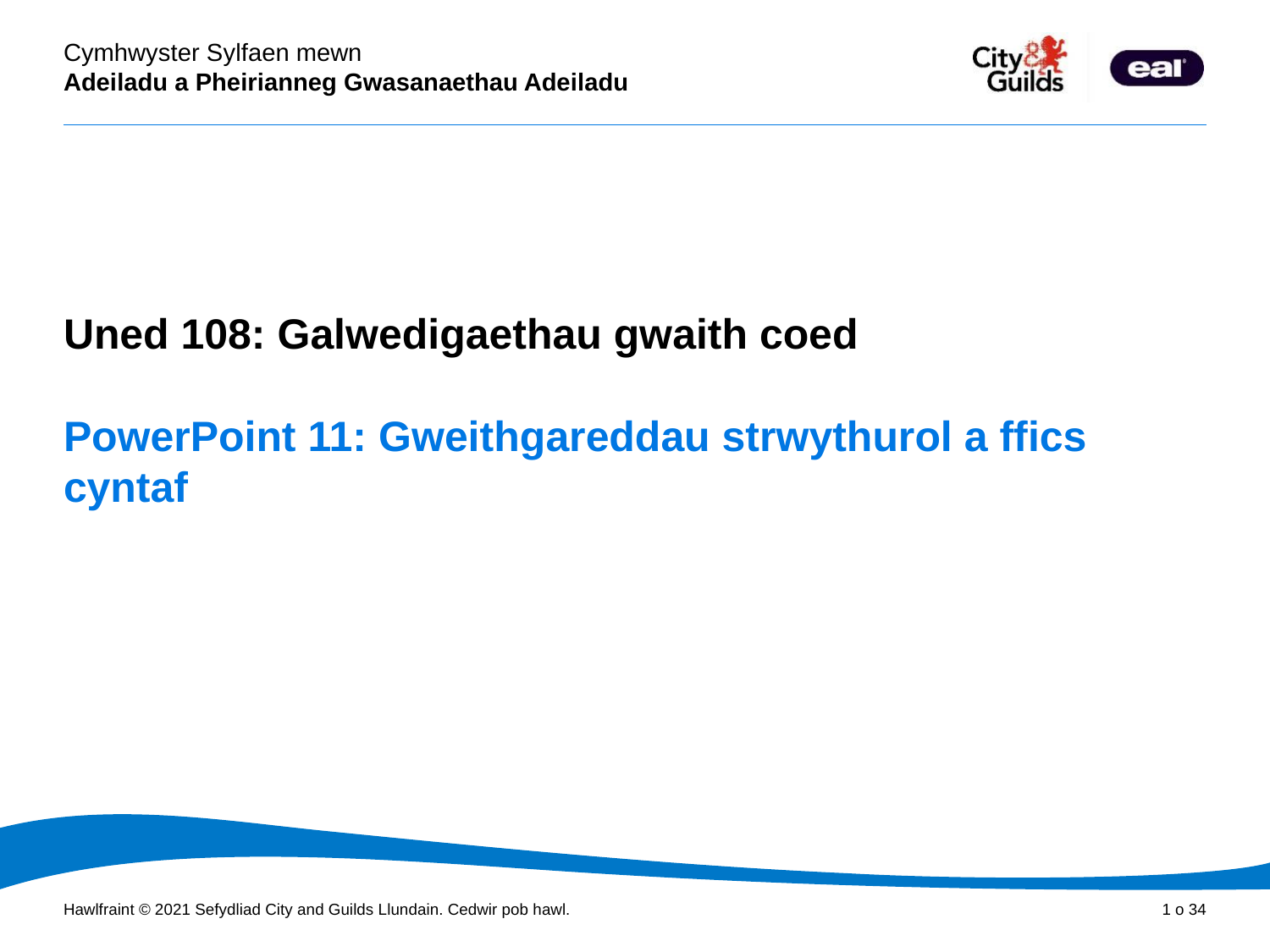

Cyflwyniad PowerPoint
Uned 108: Galwedigaethau gwaith coed
# PowerPoint 11: Gweithgareddau strwythurol a ffics cyntaf